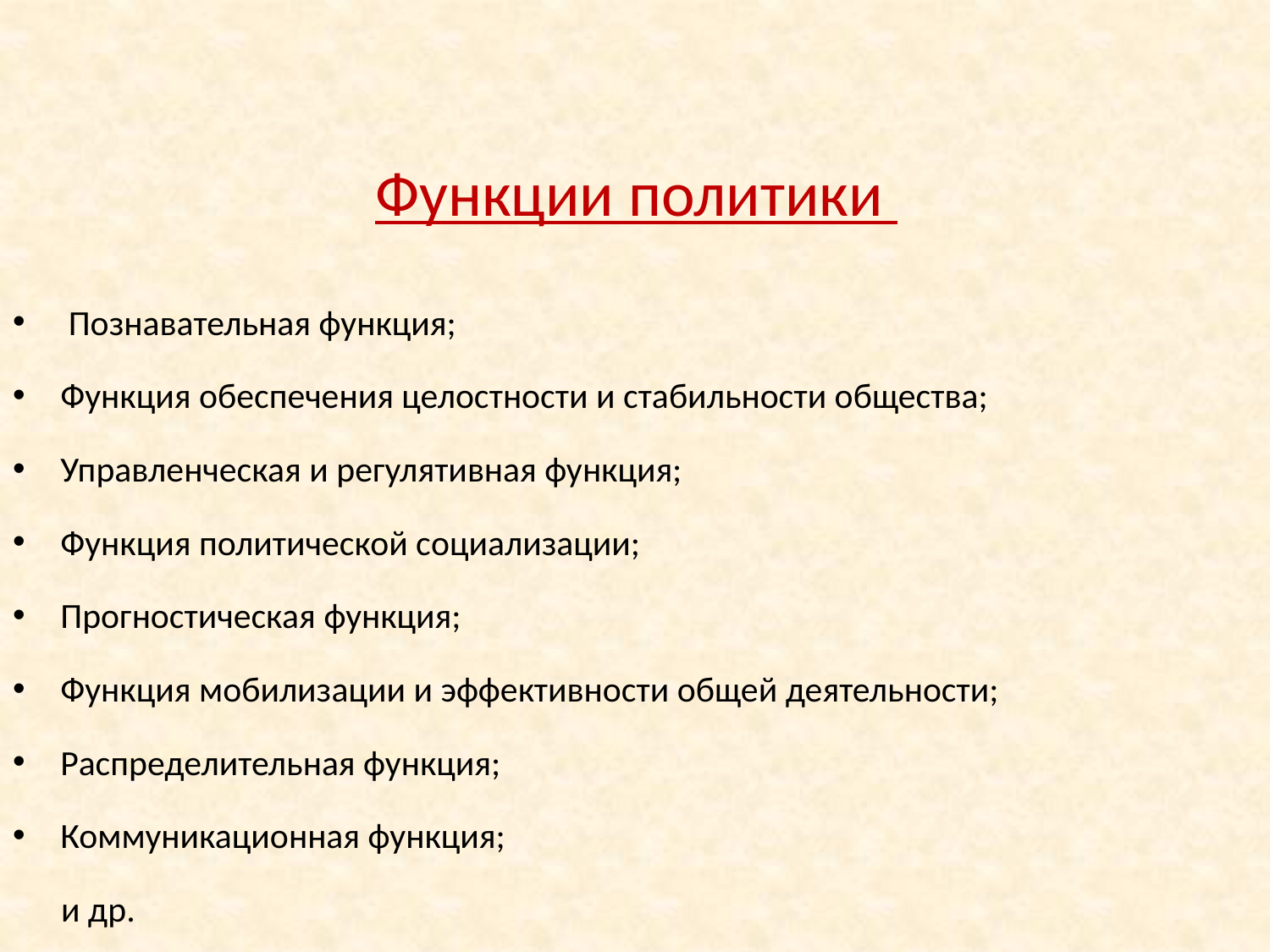

Познавательная функция;
Функция обеспечения целостности и стабильности общества;
Управленческая и регулятивная функция;
Функция политической социализации;
Прогностическая функция;
Функция мобилизации и эффективности общей деятельности;
Распределительная функция;
Коммуникационная функция;
      и др.
# Функции политики